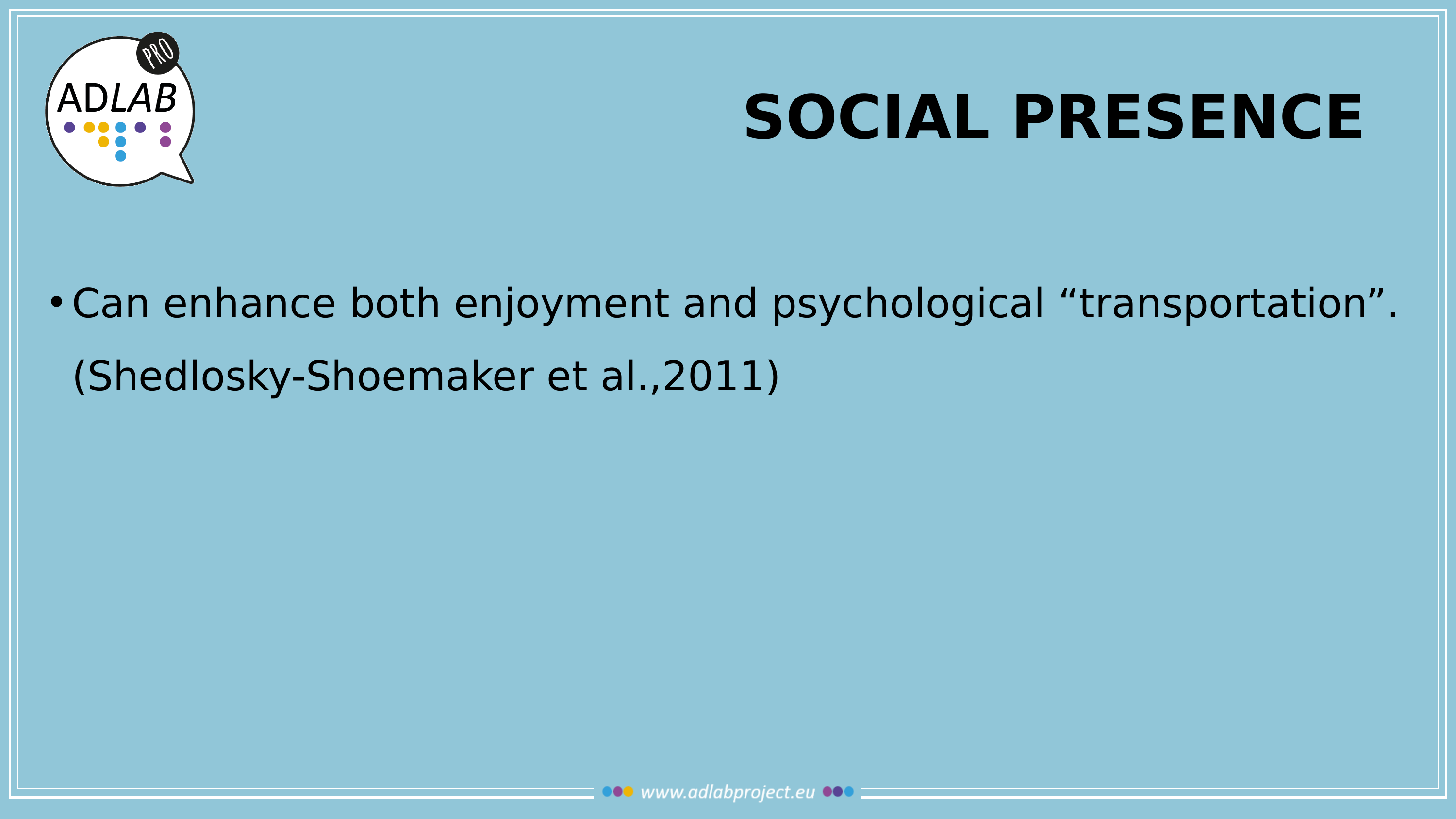

# social presence
Can enhance both enjoyment and psychological “transportation”. (Shedlosky-Shoemaker et al.,2011)